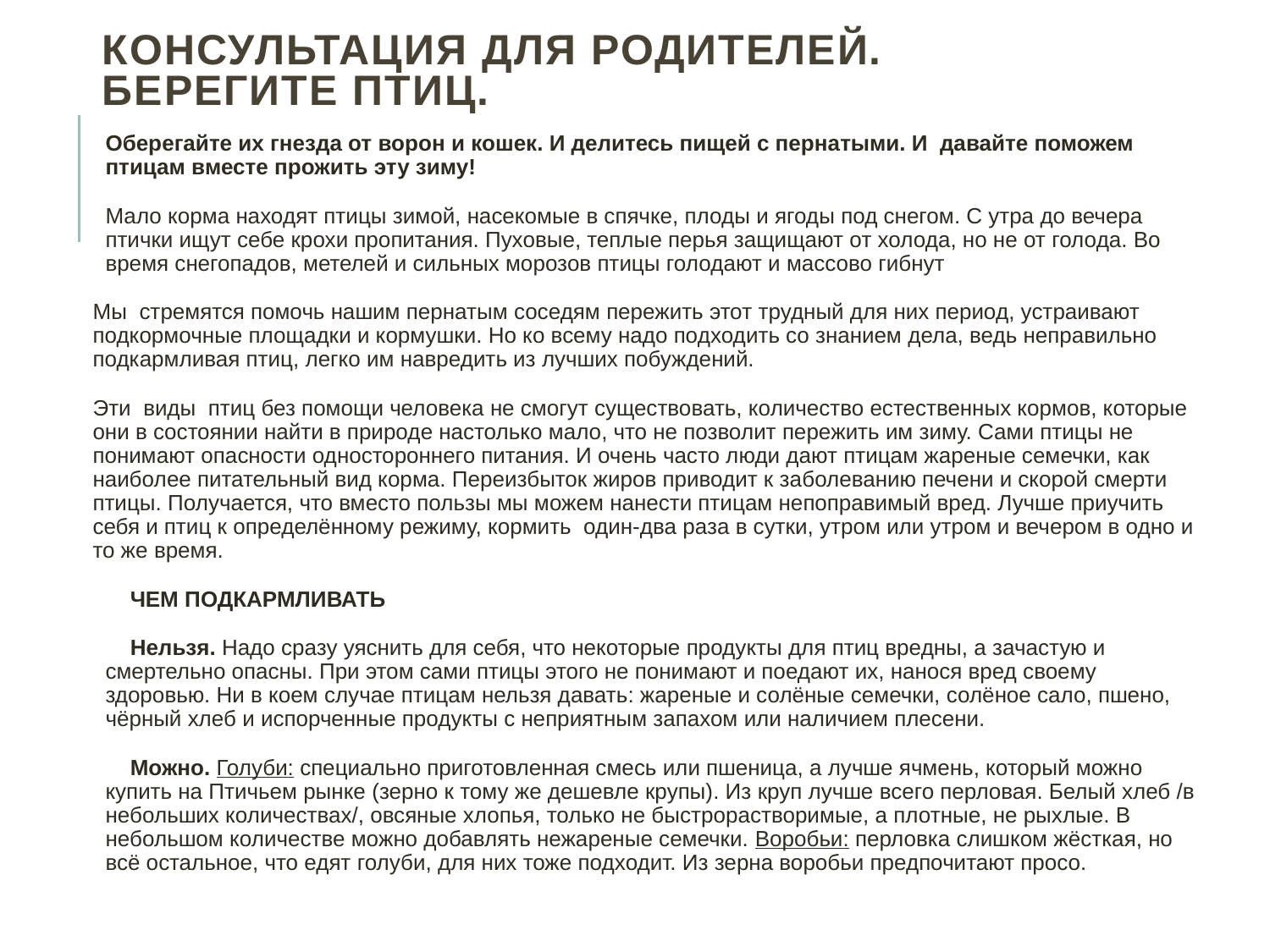

# Консультация для родителей. Берегите птиц.
Оберегайте их гнезда от ворон и кошек. И делитесь пищей с пернатыми. И  давайте поможем птицам вместе прожить эту зиму!
Мало корма находят птицы зимой, насекомые в спячке, плоды и ягоды под снегом. C утра до вечера птички ищут себе крохи пропитания. Пуховые, теплые перья защищают от холода, но не от голода. Во время снегопадов, метелей и сильных морозов птицы голодают и массово гибнут
Мы  стремятся помочь нашим пернатым соседям пережить этот трудный для них период, устраивают подкормочные площадки и кормушки. Но ко всему надо подходить со знанием дела, ведь неправильно подкармливая птиц, легко им навредить из лучших побуждений.
Эти  виды  птиц без помощи человека не смогут существовать, количество естественных кормов, которые они в состоянии найти в природе настолько мало, что не позволит пережить им зиму. Сами птицы не понимают опасности одностороннего питания. И очень часто люди дают птицам жареные семечки, как наиболее питательный вид корма. Переизбыток жиров приводит к заболеванию печени и скорой смерти птицы. Получается, что вместо пользы мы можем нанести птицам непоправимый вред. Лучше приучить себя и птиц к определённому режиму, кормить  один-два раза в сутки, утром или утром и вечером в одно и то же время.
    ЧЕМ ПОДКАРМЛИВАТЬ
    Нельзя. Надо сразу уяснить для себя, что некоторые продукты для птиц вредны, а зачастую и смертельно опасны. При этом сами птицы этого не понимают и поедают их, нанося вред своему здоровью. Ни в коем случае птицам нельзя давать: жареные и солёные семечки, солёное сало, пшено, чёрный хлеб и испорченные продукты с неприятным запахом или наличием плесени.
    Можно. Голуби: специально приготовленная смесь или пшеница, а лучше ячмень, который можно купить на Птичьем рынке (зерно к тому же дешевле крупы). Из круп лучше всего перловая. Белый хлеб /в небольших количествах/, овсяные хлопья, только не быстрорастворимые, а плотные, не рыхлые. В небольшом количестве можно добавлять нежареные семечки. Воробьи: перловка слишком жёсткая, но всё остальное, что едят голуби, для них тоже подходит. Из зерна воробьи предпочитают просо.